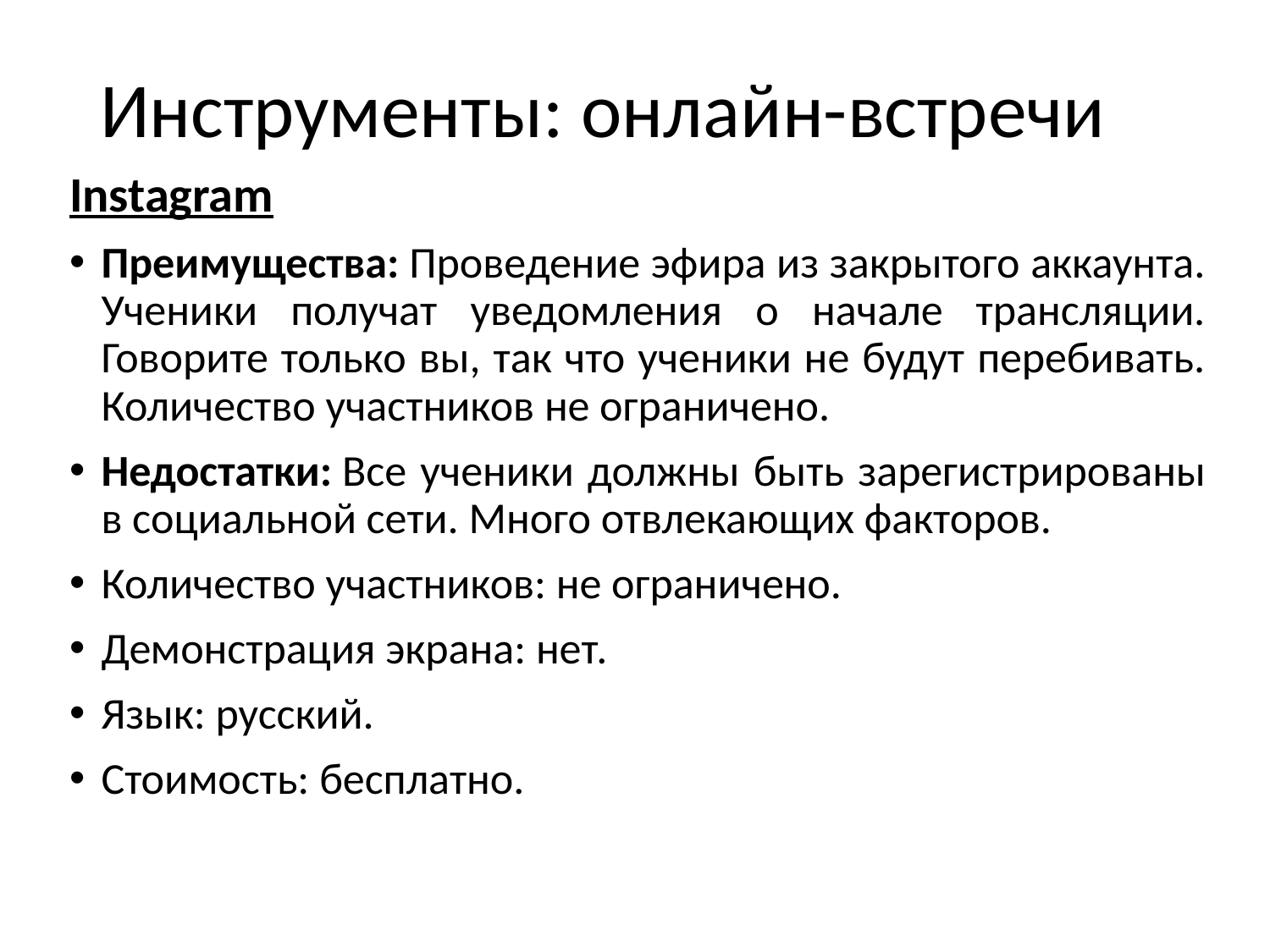

# Инструменты: онлайн-встречи
Instagram
Преимущества: Проведение эфира из закрытого аккаунта. Ученики получат уведомления о начале трансляции. Говорите только вы, так что ученики не будут перебивать. Количество участников не ограничено.
Недостатки: Все ученики должны быть зарегистрированы в социальной сети. Много отвлекающих факторов.
Количество участников: не ограничено.
Демонстрация экрана: нет.
Язык: русский.
Стоимость: бесплатно.